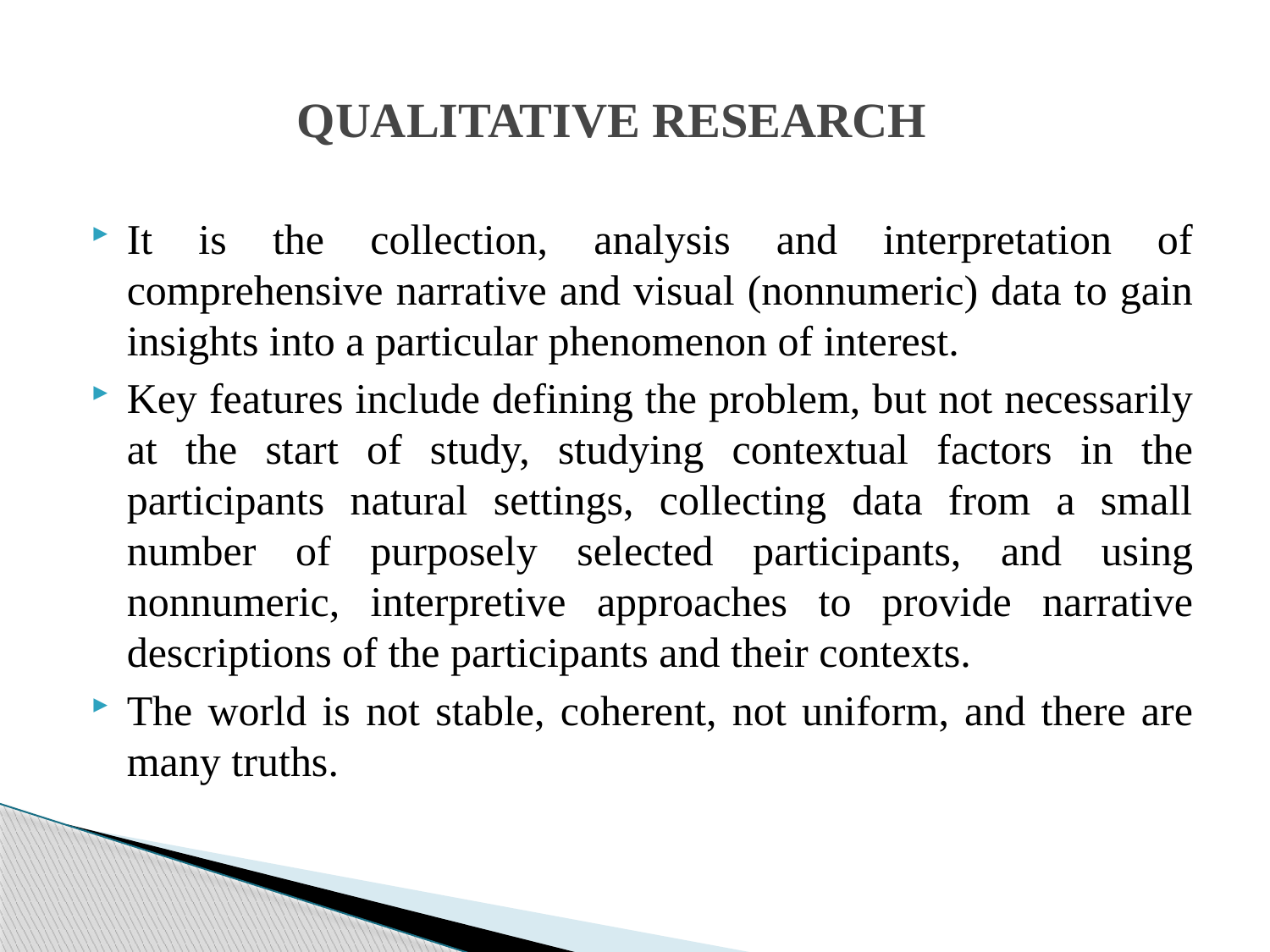

# QUALITATIVE RESEARCH
It is the collection, analysis and interpretation of comprehensive narrative and visual (nonnumeric) data to gain insights into a particular phenomenon of interest.
Key features include defining the problem, but not necessarily at the start of study, studying contextual factors in the participants natural settings, collecting data from a small number of purposely selected participants, and using nonnumeric, interpretive approaches to provide narrative descriptions of the participants and their contexts.
The world is not stable, coherent, not uniform, and there are many truths.